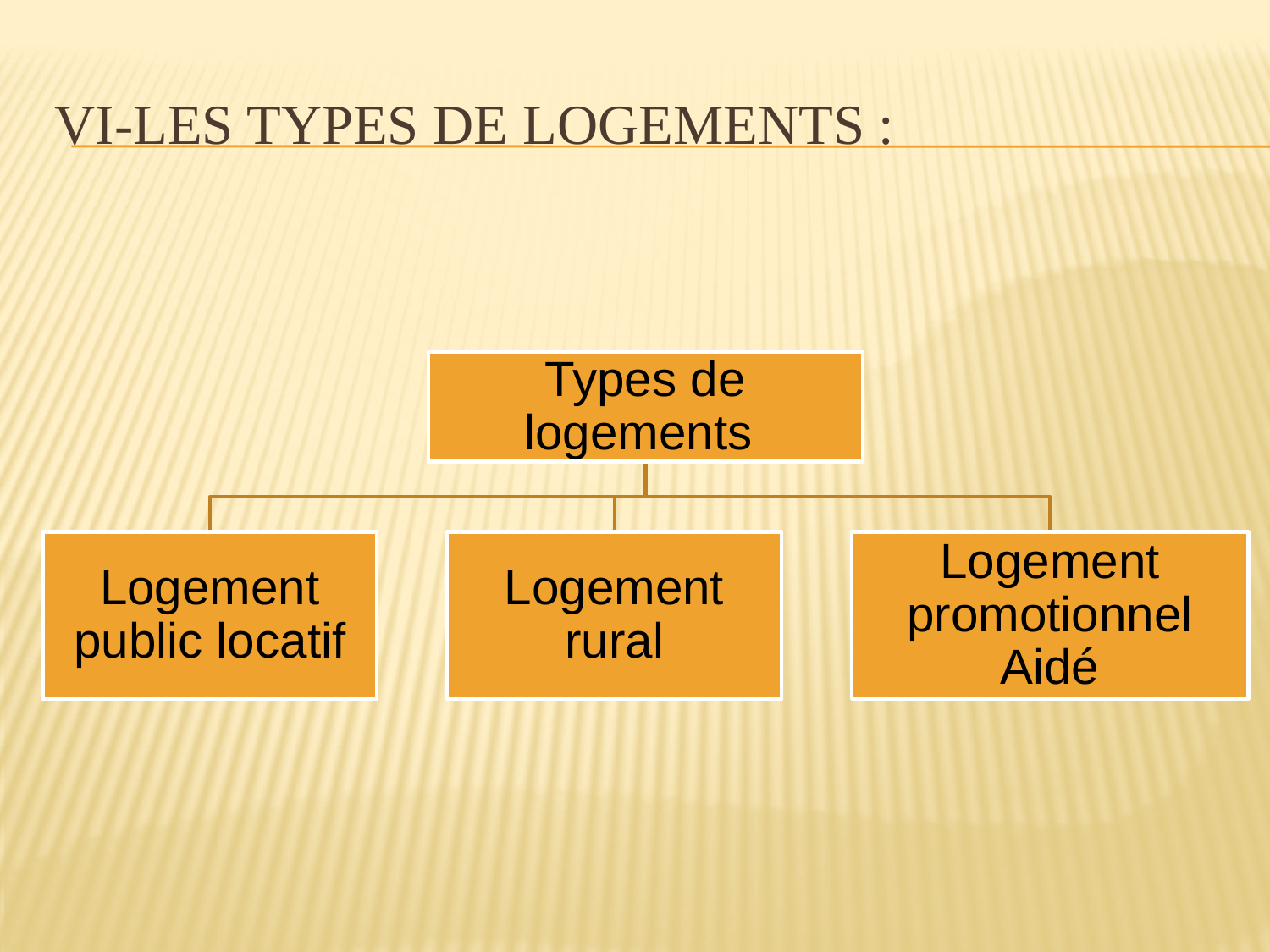

# VI-LES TYPES DE LOGEMENTS :
Types de logements
Logement public locatif
Logement rural
Logement promotionnel Aidé